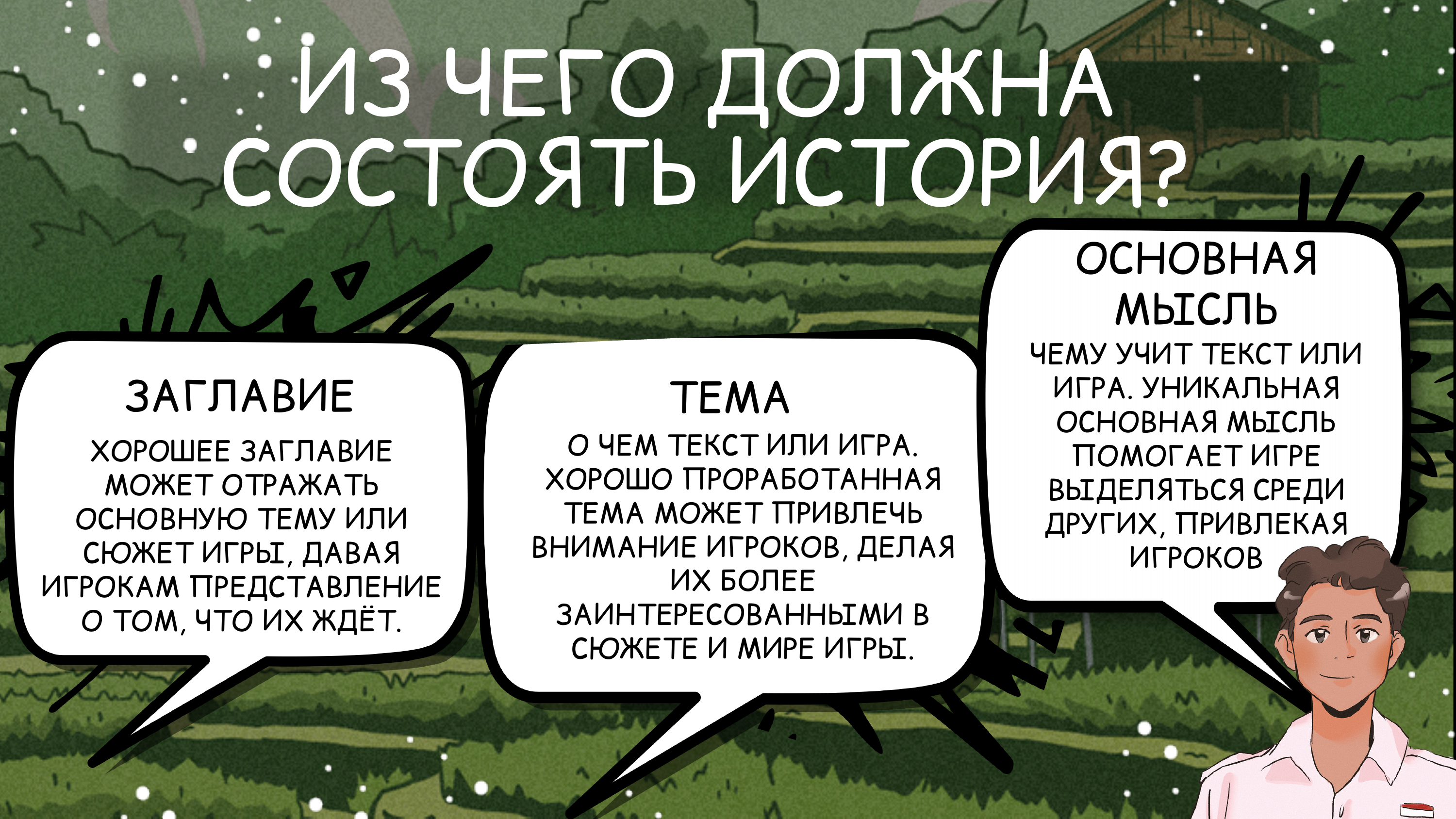

ИЗ ЧЕГО ДОЛЖНА СОСТОЯТЬ ИСТОРИЯ?

ОСНОВНАЯ МЫСЛЬ

ЧЕМУ УЧИТ ТЕКСТ ИЛИ ИГРА. УНИКАЛЬНАЯ ОСНОВНАЯ МЫСЛЬ ПОМОГАЕТ ИГРЕ ВЫДЕЛЯТЬСЯ СРЕДИ ДРУГИХ, ПРИВЛЕКАЯ ИГРОКОВ

ЗАГЛАВИЕ
ТЕМА
О ЧЕМ ТЕКСТ ИЛИ ИГРА. ХОРОШО ПРОРАБОТАННАЯ ТЕМА МОЖЕТ ПРИВЛЕЧЬ ВНИМАНИЕ ИГРОКОВ, ДЕЛАЯ ИХ БОЛЕЕ ЗАИНТЕРЕСОВАННЫМИ В СЮЖЕТЕ И МИРЕ ИГРЫ.
ХОРОШЕЕ ЗАГЛАВИЕ МОЖЕТ ОТРАЖАТЬ ОСНОВНУЮ ТЕМУ ИЛИ СЮЖЕТ ИГРЫ, ДАВАЯ ИГРОКАМ ПРЕДСТАВЛЕНИЕ О ТОМ, ЧТО ИХ ЖДЁТ.